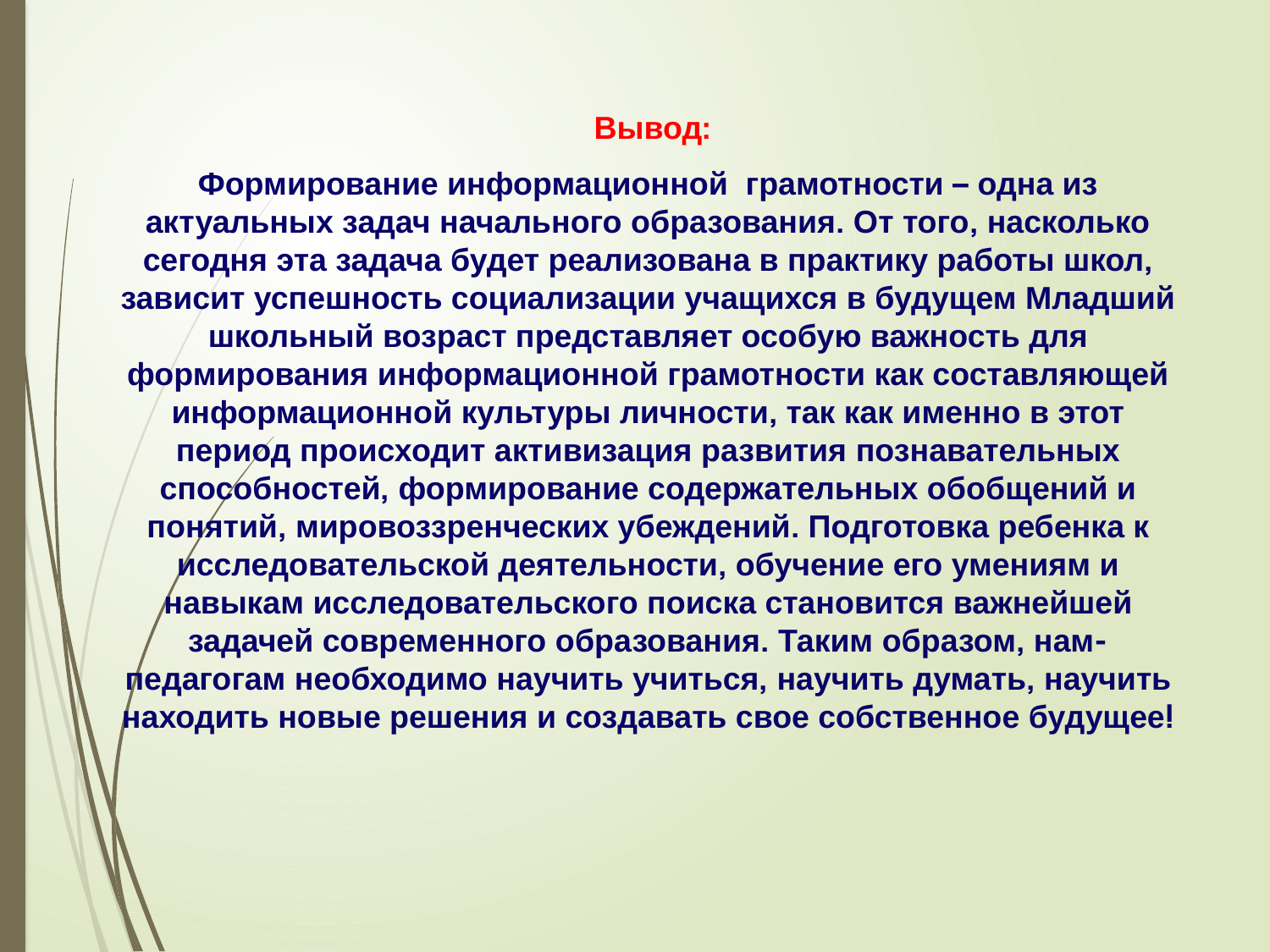

#
 Вывод:
Формирование информационной  грамотности – одна из актуальных задач начального образования. От того, насколько сегодня эта задача будет реализована в практику работы школ, зависит успешность социализации учащихся в будущем Младший школьный возраст представляет особую важность для формирования информационной грамотности как составляющей информационной культуры личности, так как именно в этот период происходит активизация развития познавательных способностей, формирование содержательных обобщений и понятий, мировоззренческих убеждений. Подготовка ребенка к исследовательской деятельности, обучение его умениям и навыкам исследовательского поиска становится важнейшей задачей современного образования. Таким образом, нам- педагогам необходимо научить учиться, научить думать, научить находить новые решения и создавать свое собственное будущее!